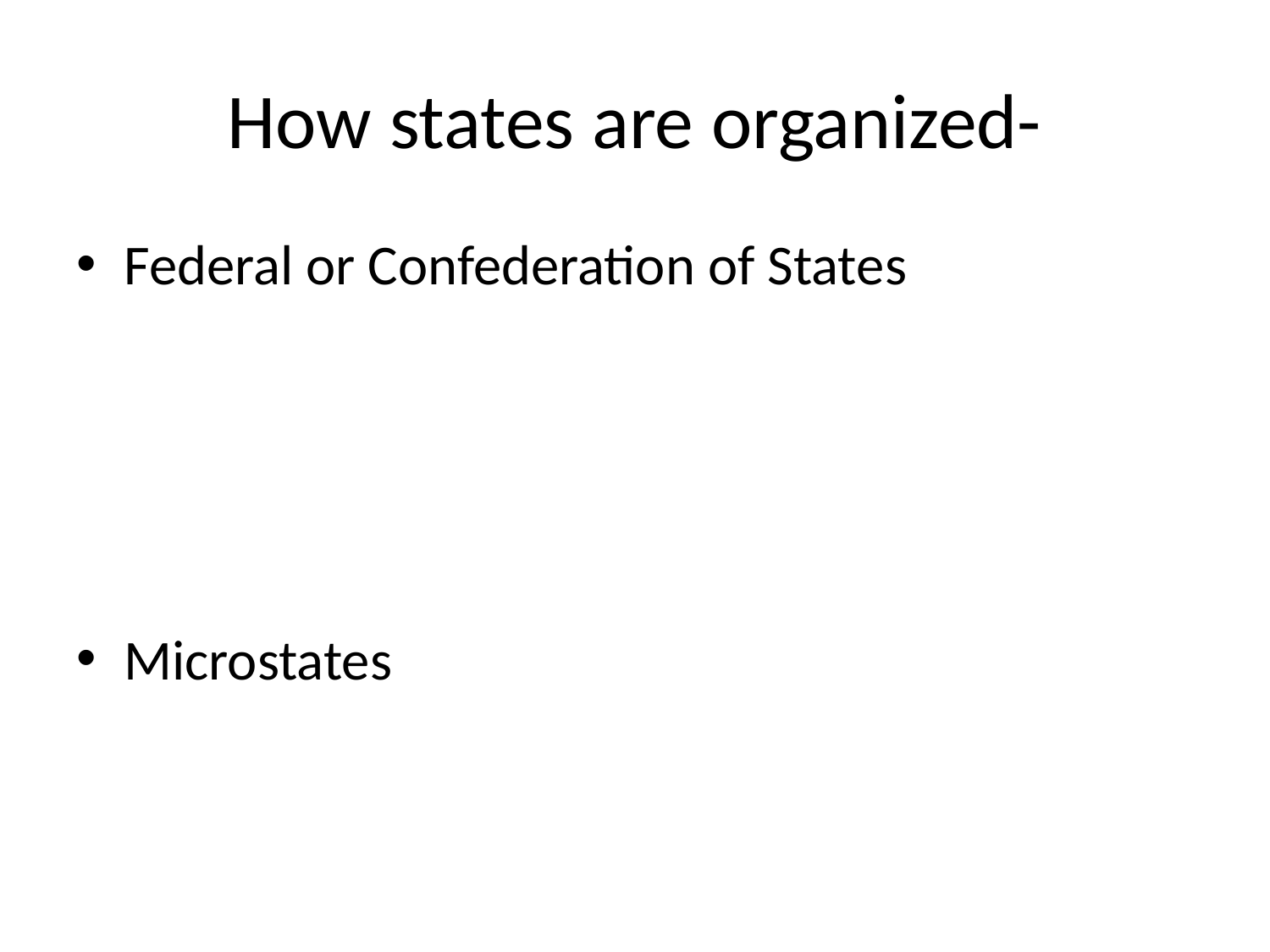

# How states are organized-
Federal or Confederation of States

Microstates